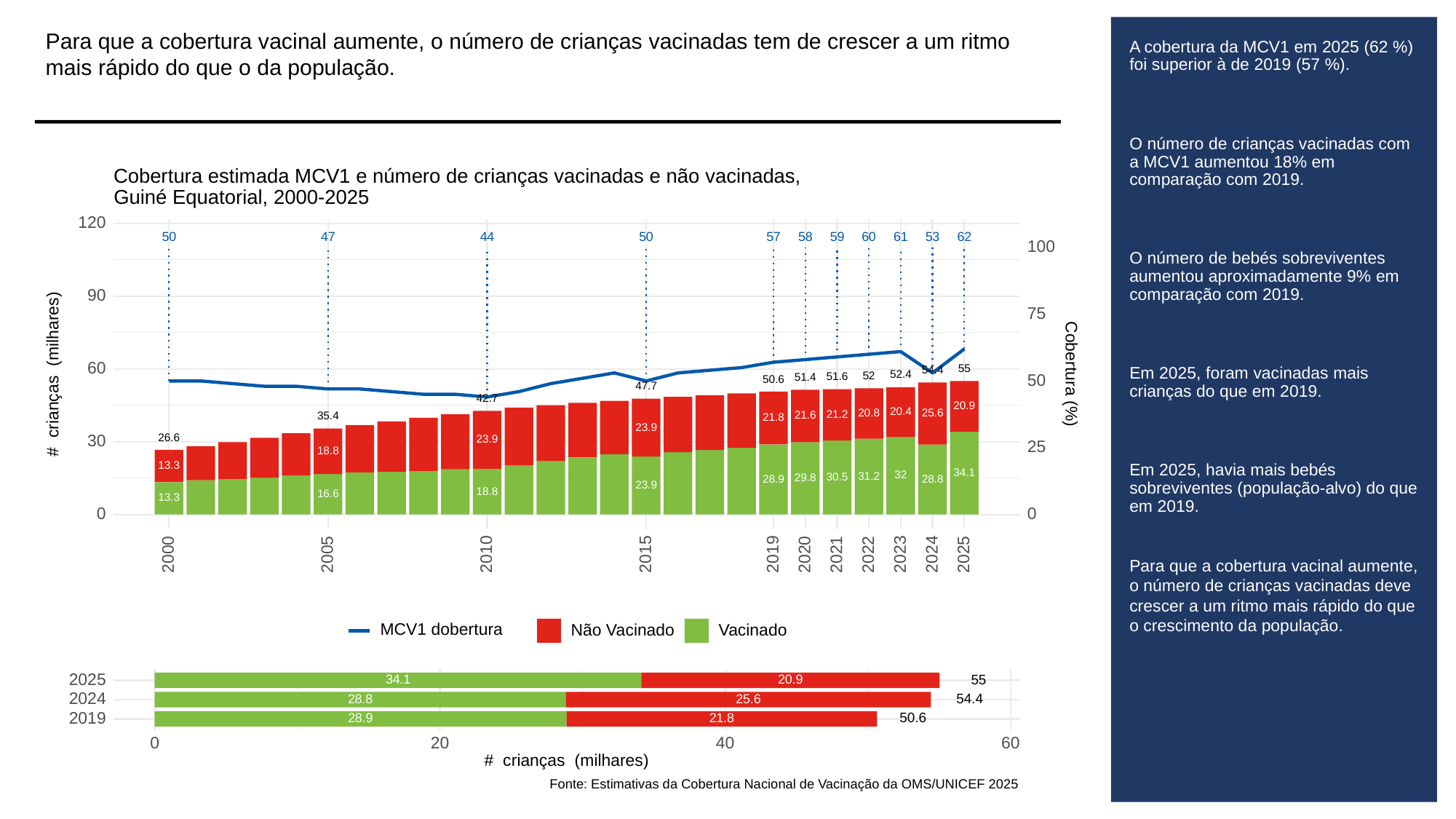

Para que a cobertura vacinal aumente, o número de crianças vacinadas tem de crescer a um ritmo mais rápido do que o da população.
# A cobertura da MCV1 em 2025 (62 %) foi superior à de 2019 (57 %).

O número de crianças vacinadas com a MCV1 aumentou 18% em comparação com 2019.

O número de bebés sobreviventes aumentou aproximadamente 9% em comparação com 2019.

Em 2025, foram vacinadas mais crianças do que em 2019.

Em 2025, havia mais bebés sobreviventes (população-alvo) do que em 2019.

Para que a cobertura vacinal aumente, o número de crianças vacinadas deve crescer a um ritmo mais rápido do que o crescimento da população.

Cobertura estimada MCV1 e número de crianças vacinadas e não vacinadas,
Guiné Equatorial, 2000-2025
120

53
50
50
58
59
60
61
62
57
47
44
100

90

75

60
55
54.4
#  crianças  (milhares)
Cobertura (%)

52.4
52
51.6
51.4
50
50.6

47.7

42.7

20.9

20.4
25.6
20.8
21.2

21.6
35.4
21.8

23.9

26.6
30
23.9

25

18.8

13.3

34.1

32

31.2

30.5
29.8

28.9
28.8

23.9

18.8
16.6
13.3
0
0

2023
2000
2005
2010
2015
2019
2020
2021
2022
2024
2025

MCV1 dobertura
Não Vacinado
Vacinado

2025
55
34.1
20.9

2024
54.4
28.8
25.6

2019
50.6
28.9
21.8

0
20
40
60
#  crianças  (milhares)
Fonte: Estimativas da Cobertura Nacional de Vacinação da OMS/UNICEF 2025